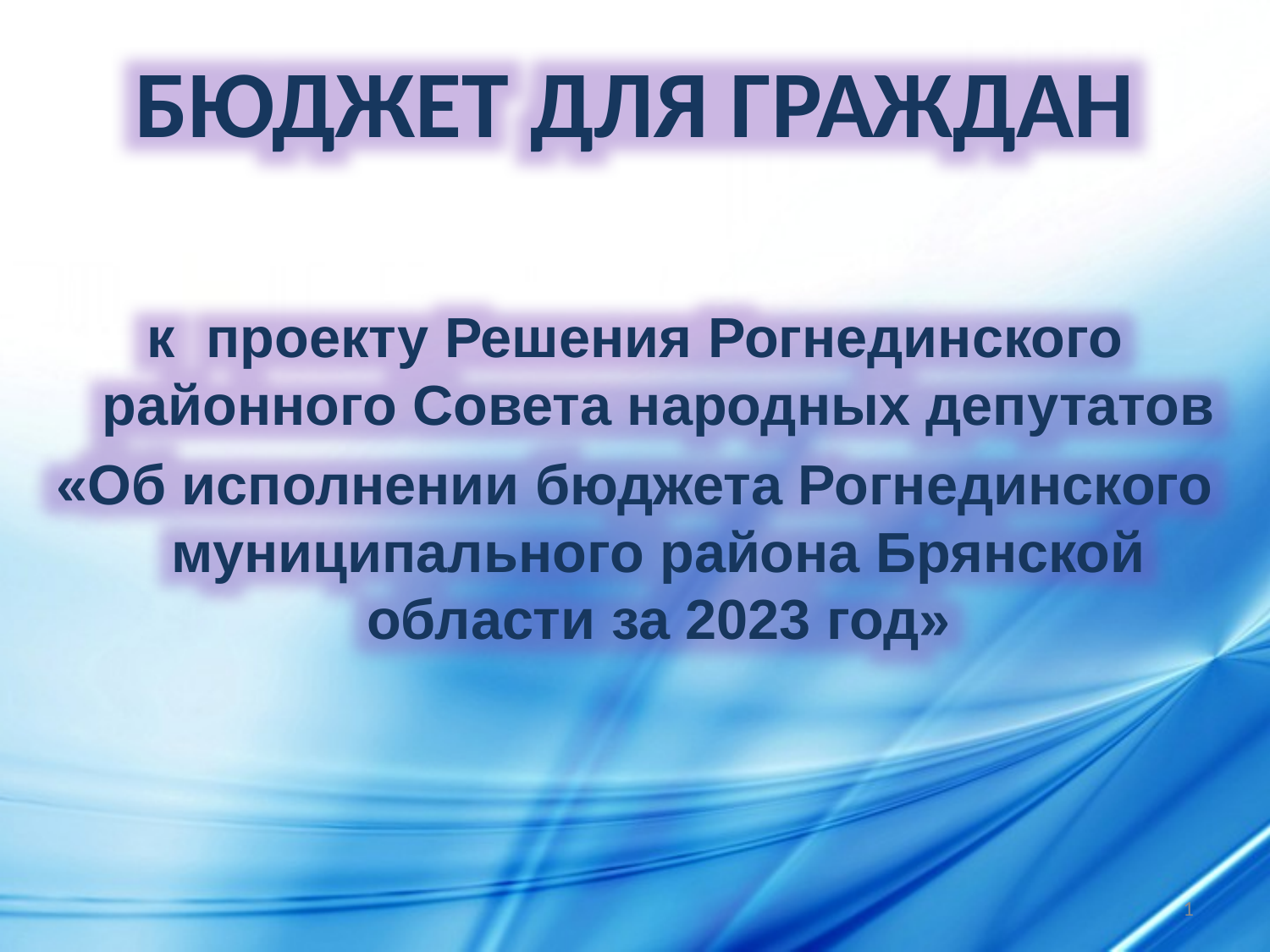

БЮДЖЕТ ДЛЯ ГРАЖДАН

к  проекту Решения Рогнединского районного Совета народных депутатов
«Об исполнении бюджета Рогнединского муниципального района Брянской области за 2023 год»

1